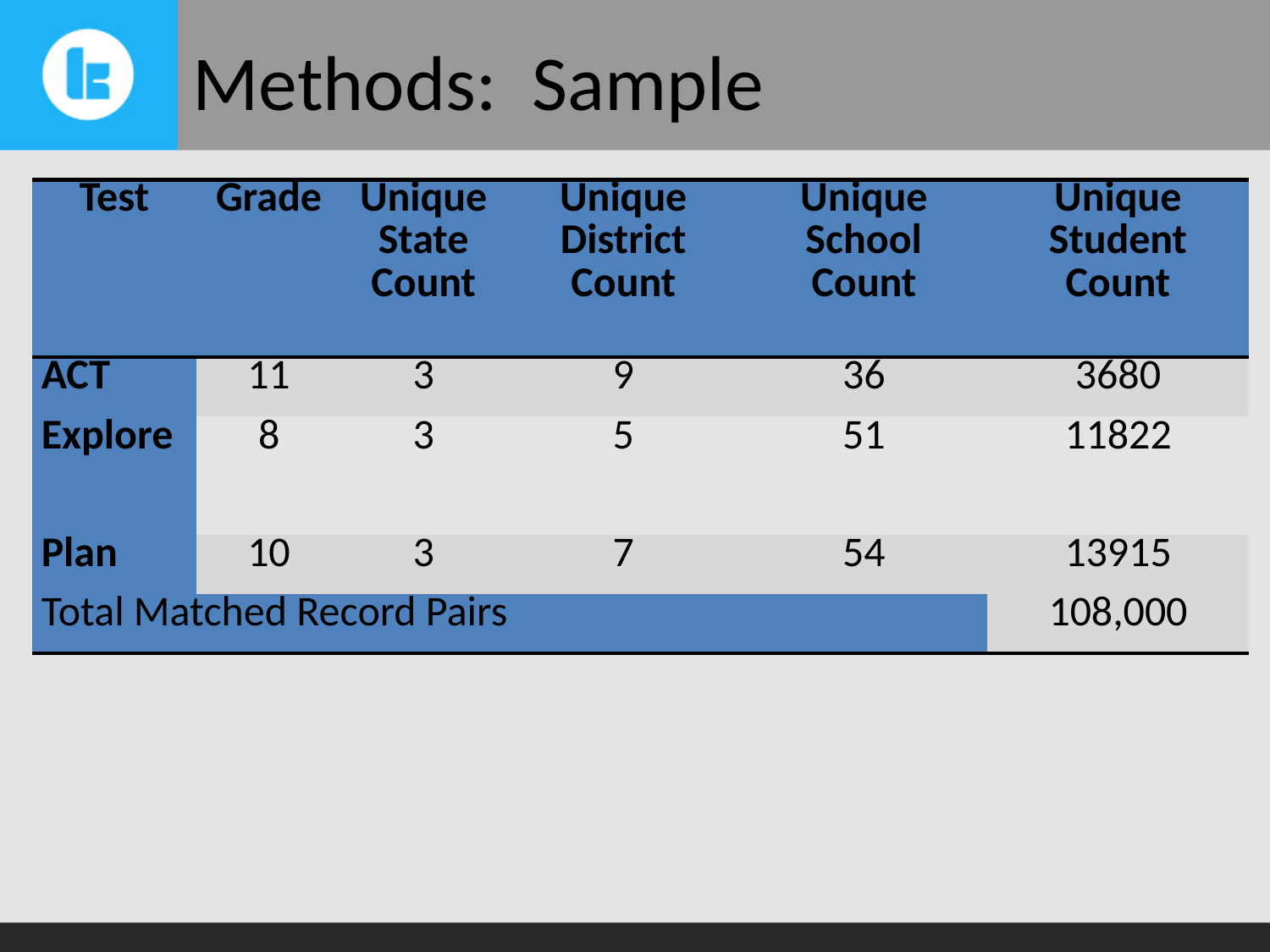

# Methods:  Sample
| Test | Grade | Unique State Count | Unique District Count | Unique School Count | Unique Student Count |
| --- | --- | --- | --- | --- | --- |
| ACT | 11 | 3 | 9 | 36 | 3680 |
| Explore | 8 | 3 | 5 | 51 | 11822 |
| Plan | 10 | 3 | 7 | 54 | 13915 |
| Total Matched Record Pairs |  |  |  |  | 108,000 |